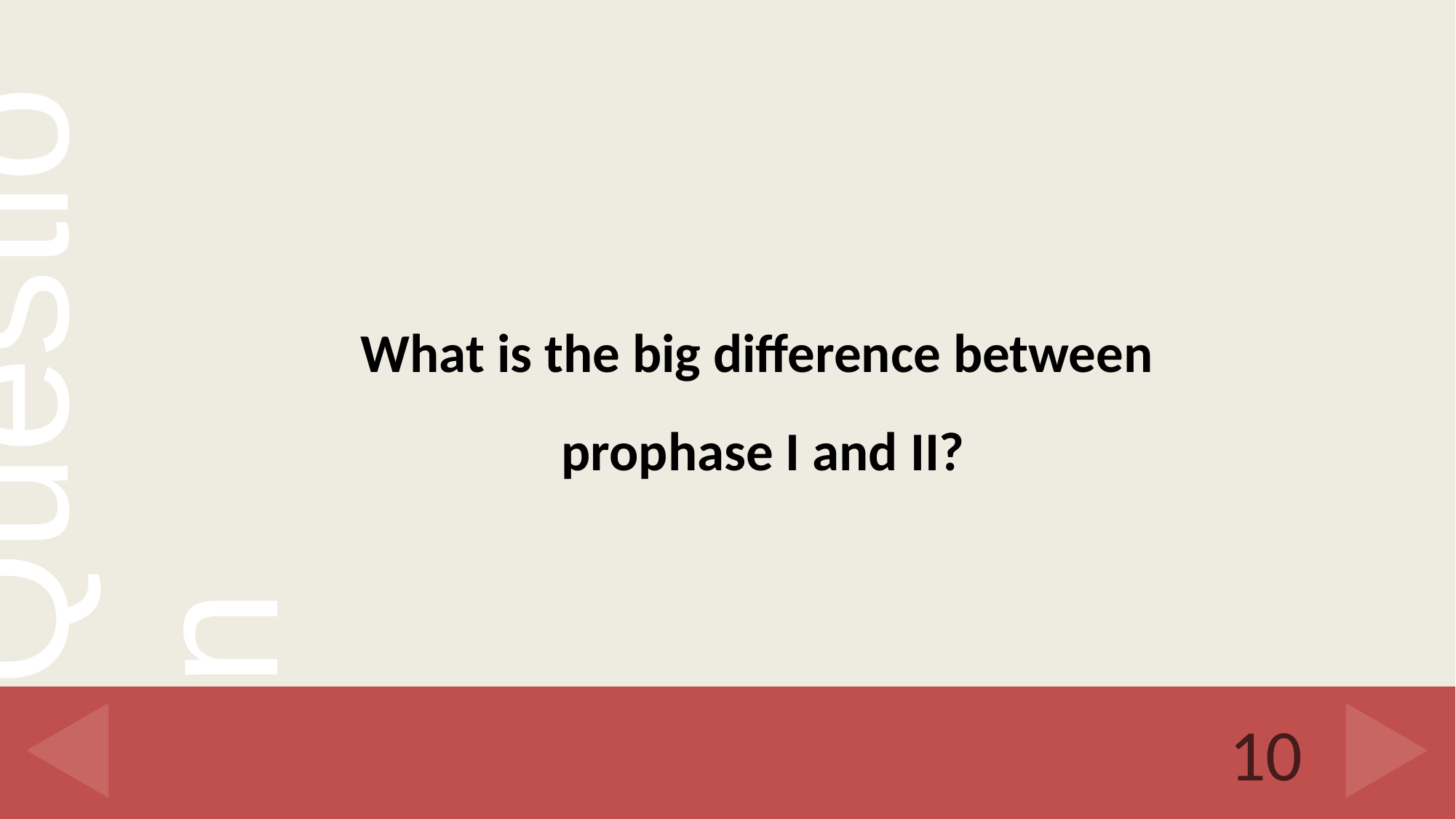

What is the big difference between
prophase I and II?
10